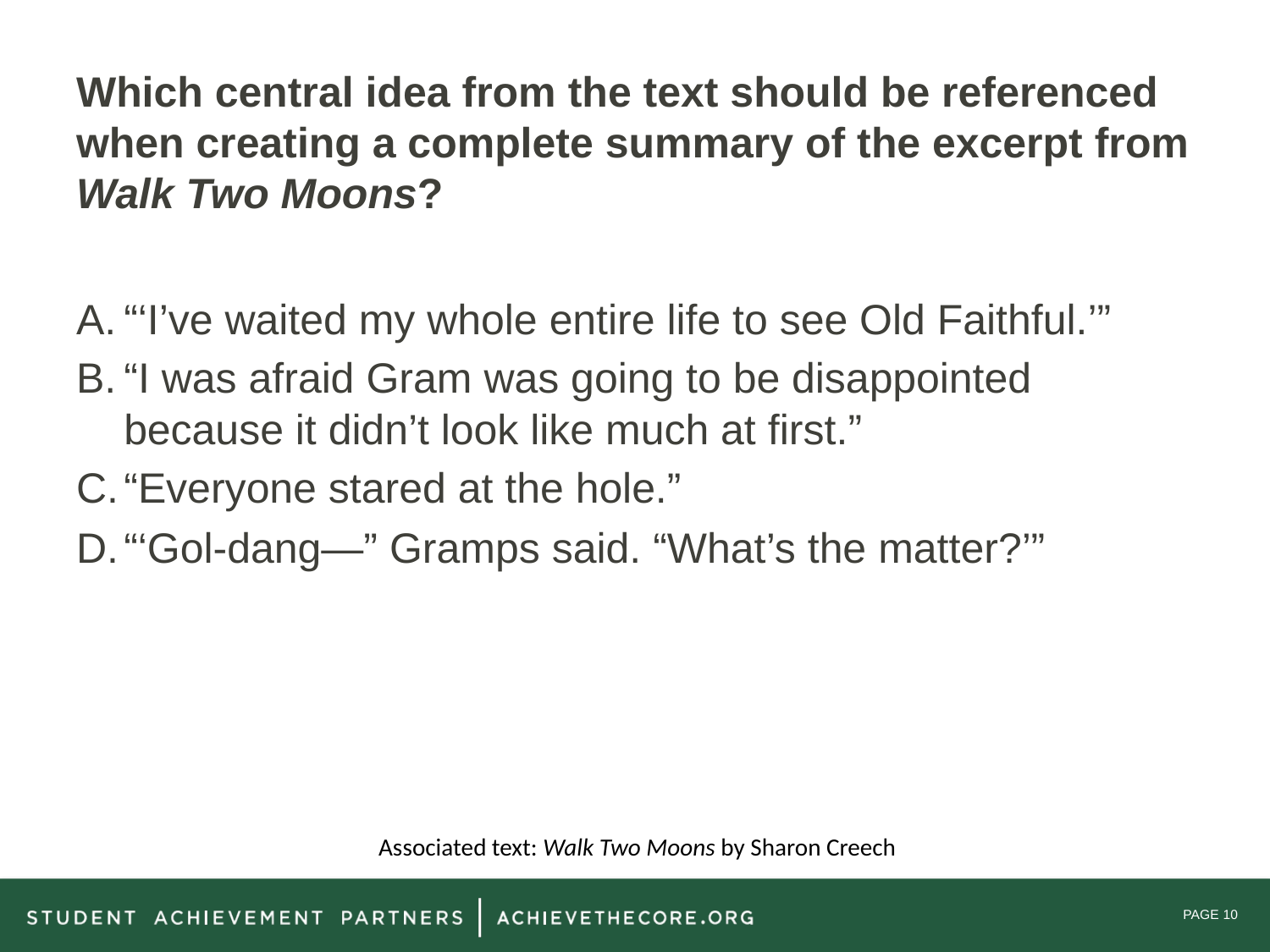

# Which central idea from the text should be referenced when creating a complete summary of the excerpt from Walk Two Moons?
“‘I’ve waited my whole entire life to see Old Faithful.’”
“I was afraid Gram was going to be disappointed because it didn’t look like much at first.”
“Everyone stared at the hole.”
“‘Gol-dang—” Gramps said. “What’s the matter?’”

Associated text: Walk Two Moons by Sharon Creech